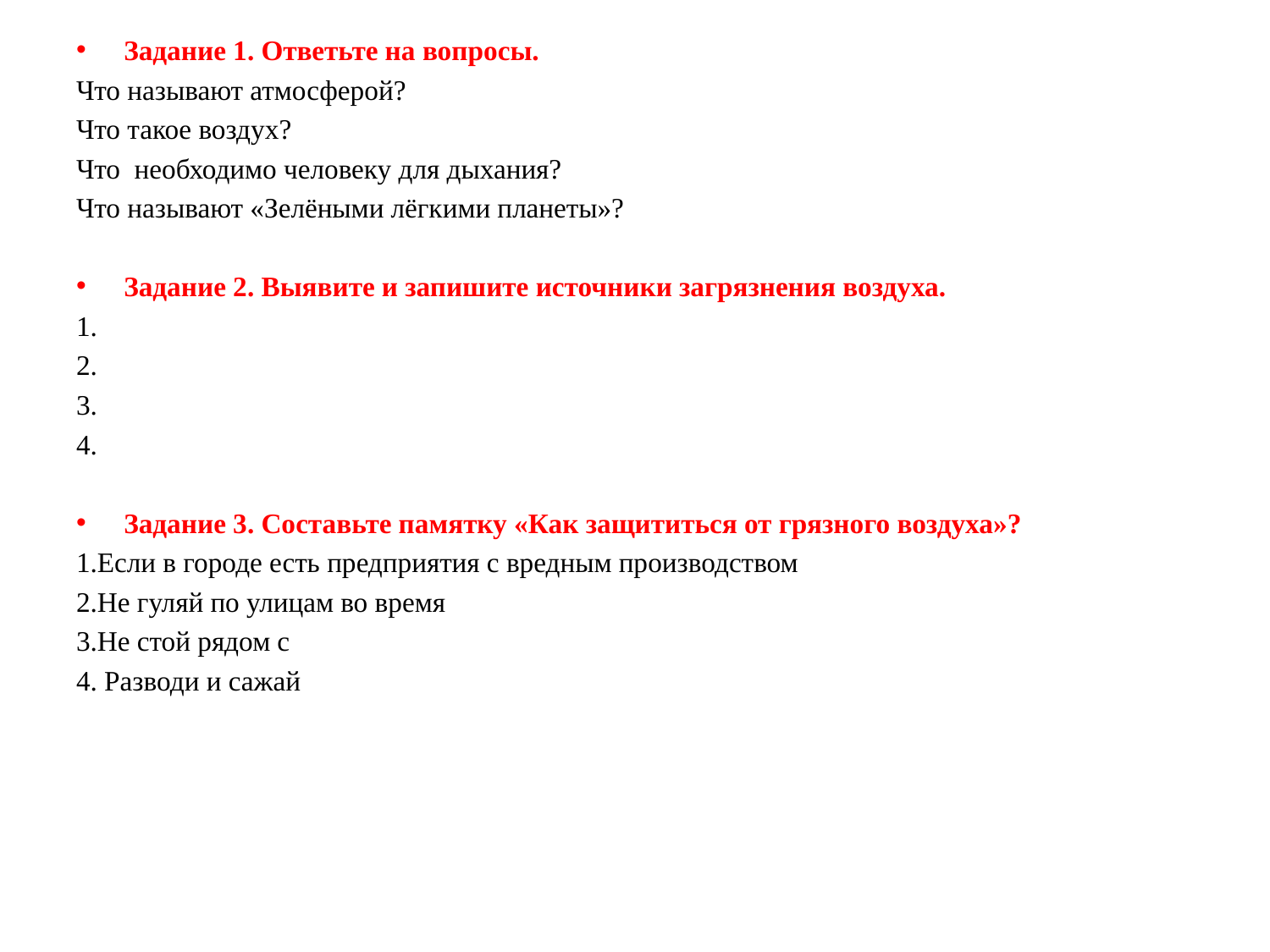

Задание 1. Ответьте на вопросы.
Что называют атмосферой?
Что такое воздух?
Что  необходимо человеку для дыхания?
Что называют «Зелёными лёгкими планеты»?

Задание 2. Выявите и запишите источники загрязнения воздуха.
1.
2.
3.
4.

Задание 3. Составьте памятку «Как защититься от грязного воздуха»?
1.Если в городе есть предприятия с вредным производством
2.Не гуляй по улицам во время
3.Не стой рядом с
4. Разводи и сажай